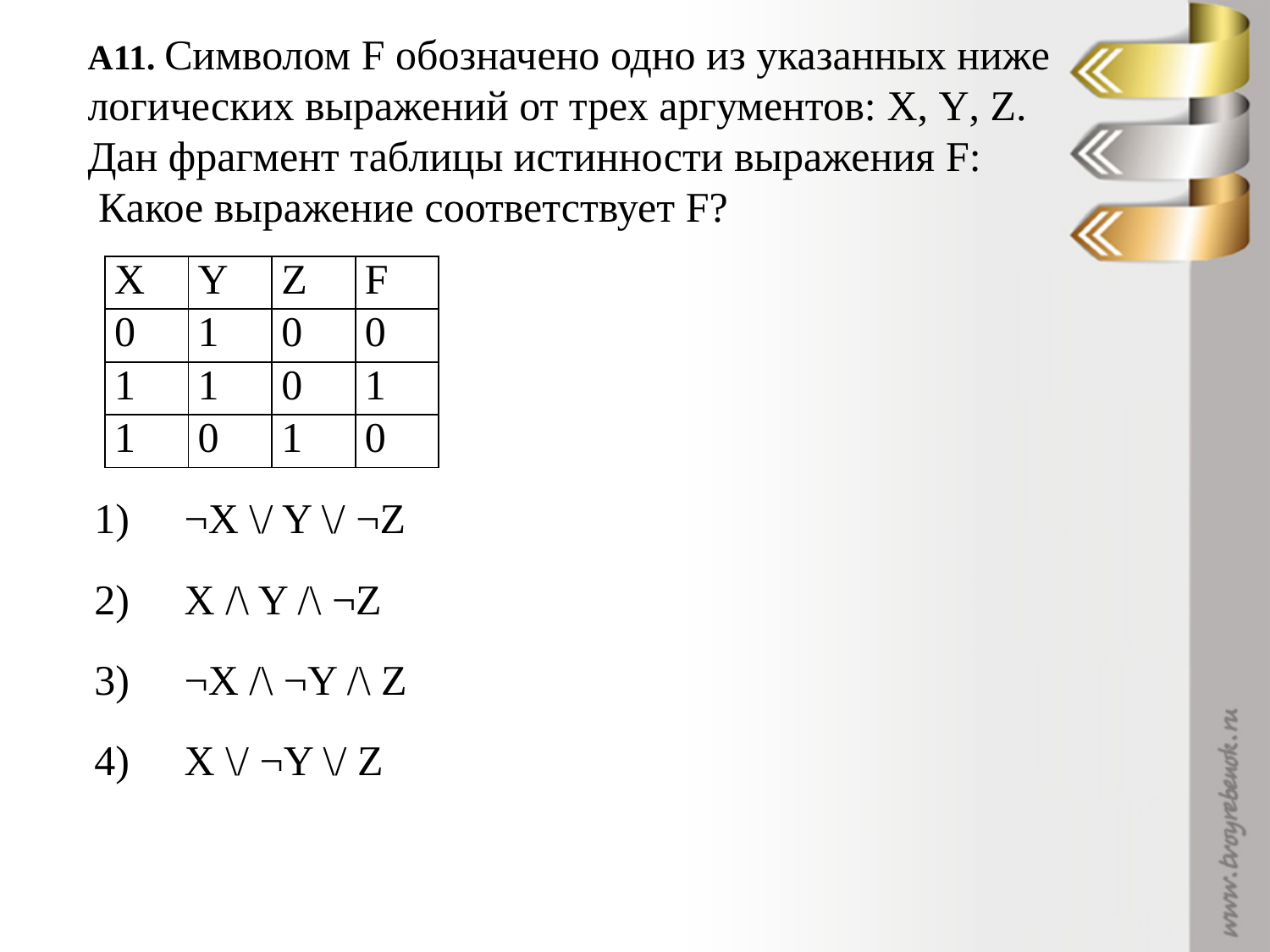

A11. Символом F обозначено одно из указанных ниже логических выражений от трех аргументов: X, Y, Z.
Дан фрагмент таблицы истинности выражения F:
 Какое выражение соответствует F?

| X | Y | Z | F |
| --- | --- | --- | --- |
| 0 | 1 | 0 | 0 |
| 1 | 1 | 0 | 1 |
| 1 | 0 | 1 | 0 |
| 1) | ¬X \/ Y \/ ¬Z |
| --- | --- |
| 2) | X /\ Y /\ ¬Z |
| 3) | ¬X /\ ¬Y /\ Z |
| 4) | X \/ ¬Y \/ Z |